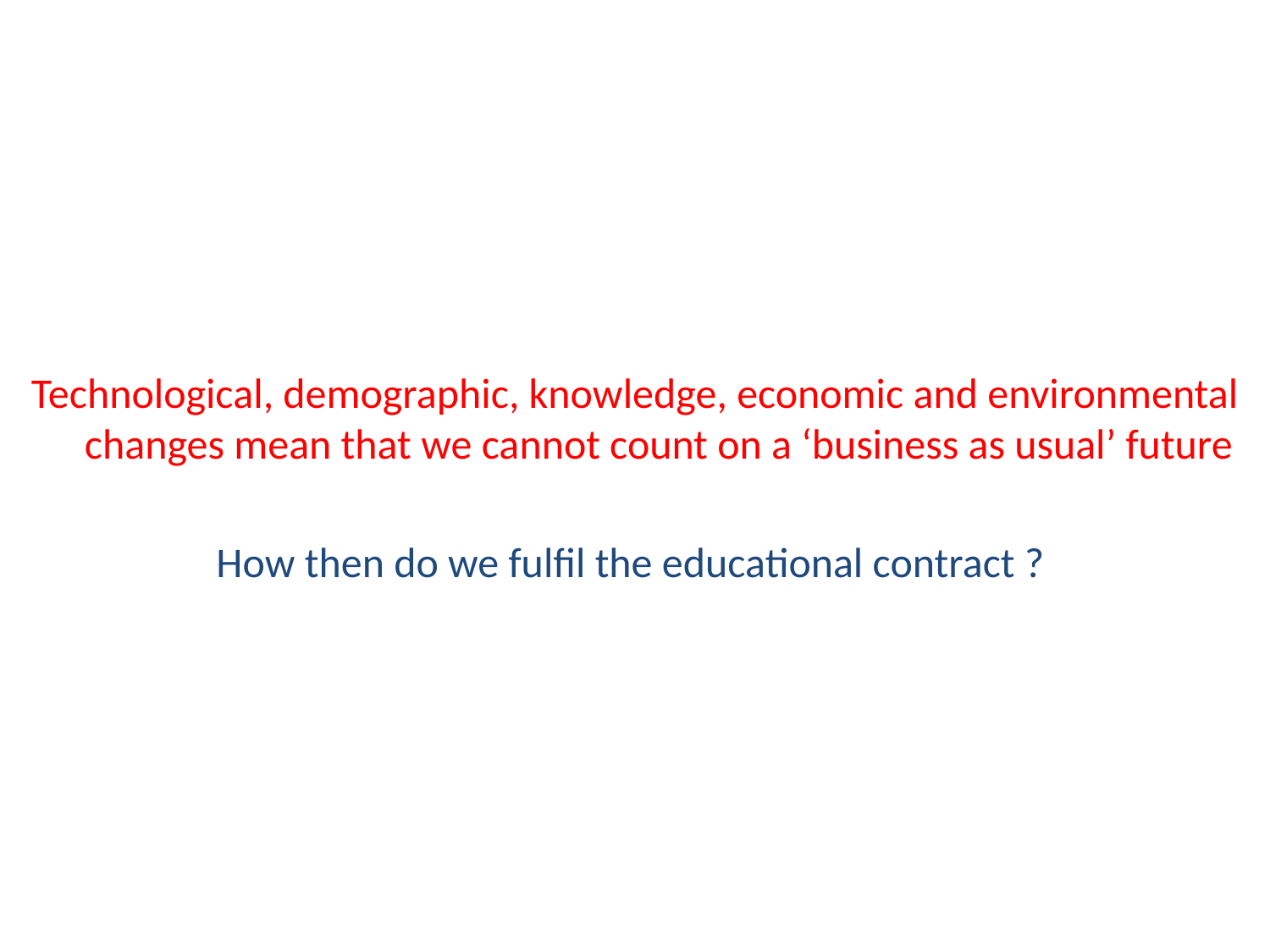

Technological, demographic, knowledge, economic and environmental changes mean that we cannot count on a ‘business as usual’ future

How then do we fulfil the educational contract ?